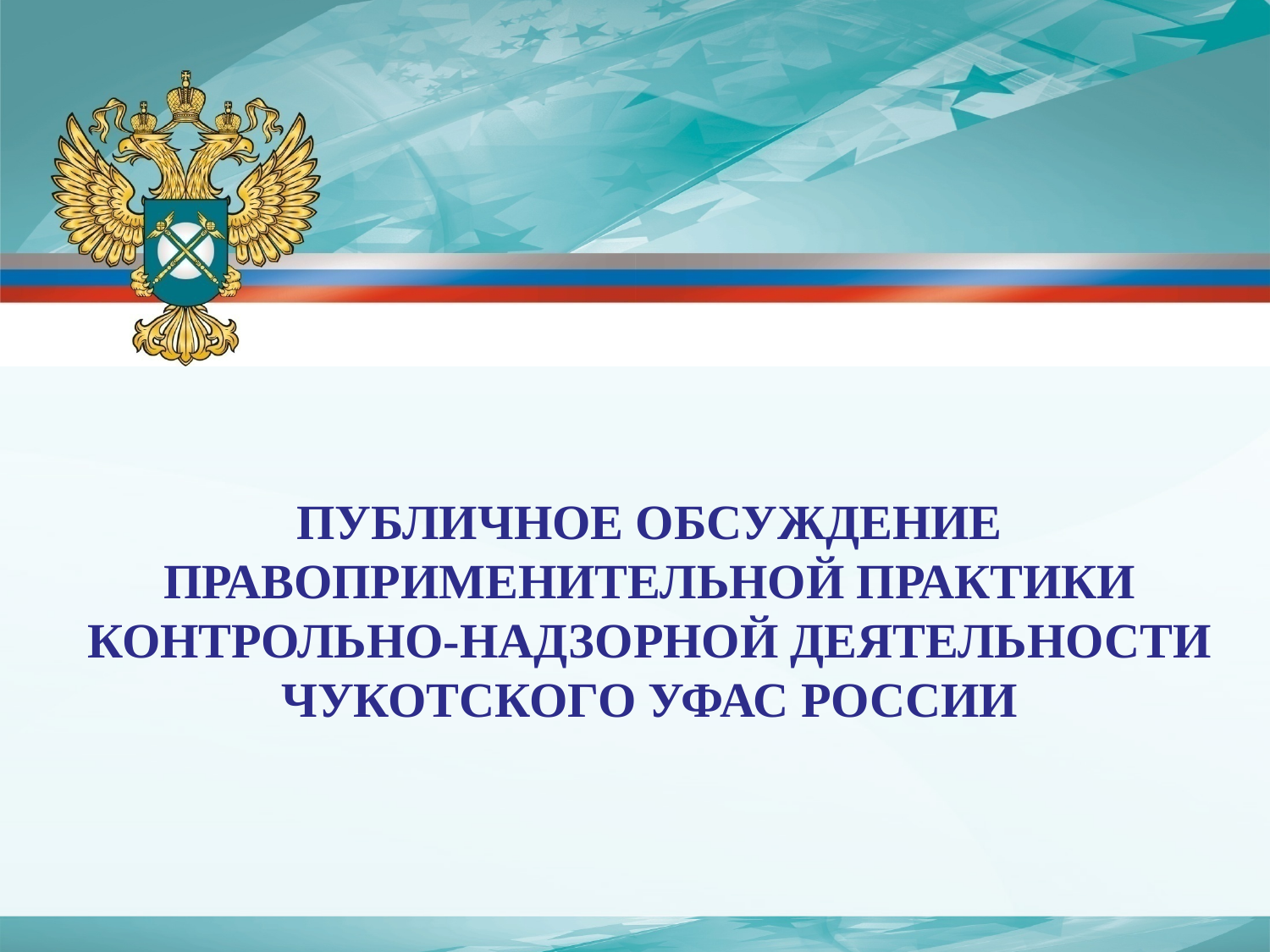

Публичное обсуждение правоприменительной практики контрольно-надзорной деятельности Чукотского УФАС России